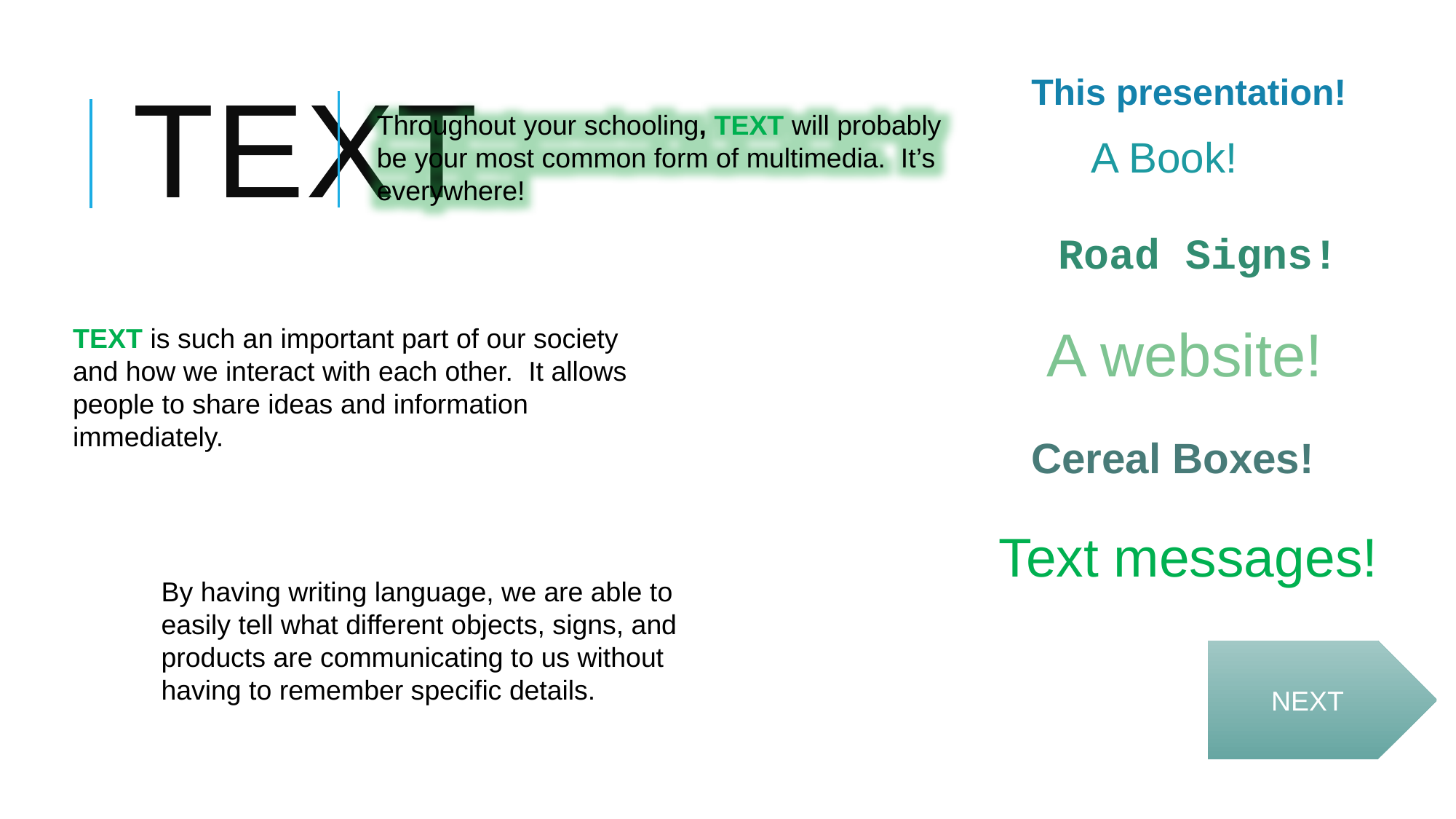

This presentation!
# Text
Throughout your schooling, TEXT will probably be your most common form of multimedia.  It’s everywhere!

 A Book!
Road Signs!
A website!
TEXT is such an important part of our society and how we interact with each other.  It allows people to share ideas and information immediately.

Cereal Boxes!
Text messages!
By having writing language, we are able to easily tell what different objects, signs, and products are communicating to us without having to remember specific details.
NEXT